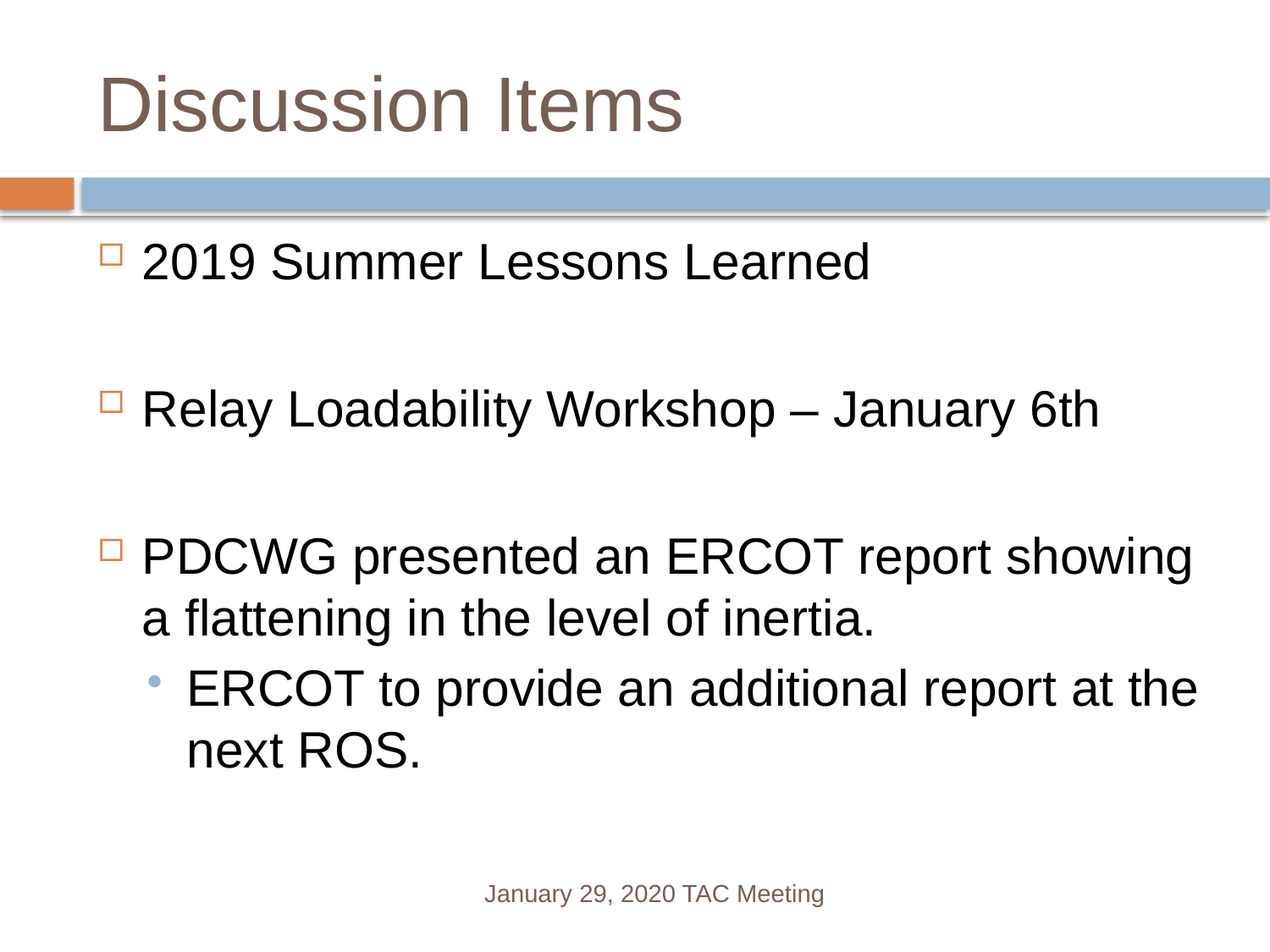

# Discussion Items
2019 Summer Lessons Learned

Relay Loadability Workshop – January 6th

PDCWG presented an ERCOT report showing a flattening in the level of inertia.
ERCOT to provide an additional report at the next ROS.

January 29, 2020 TAC Meeting